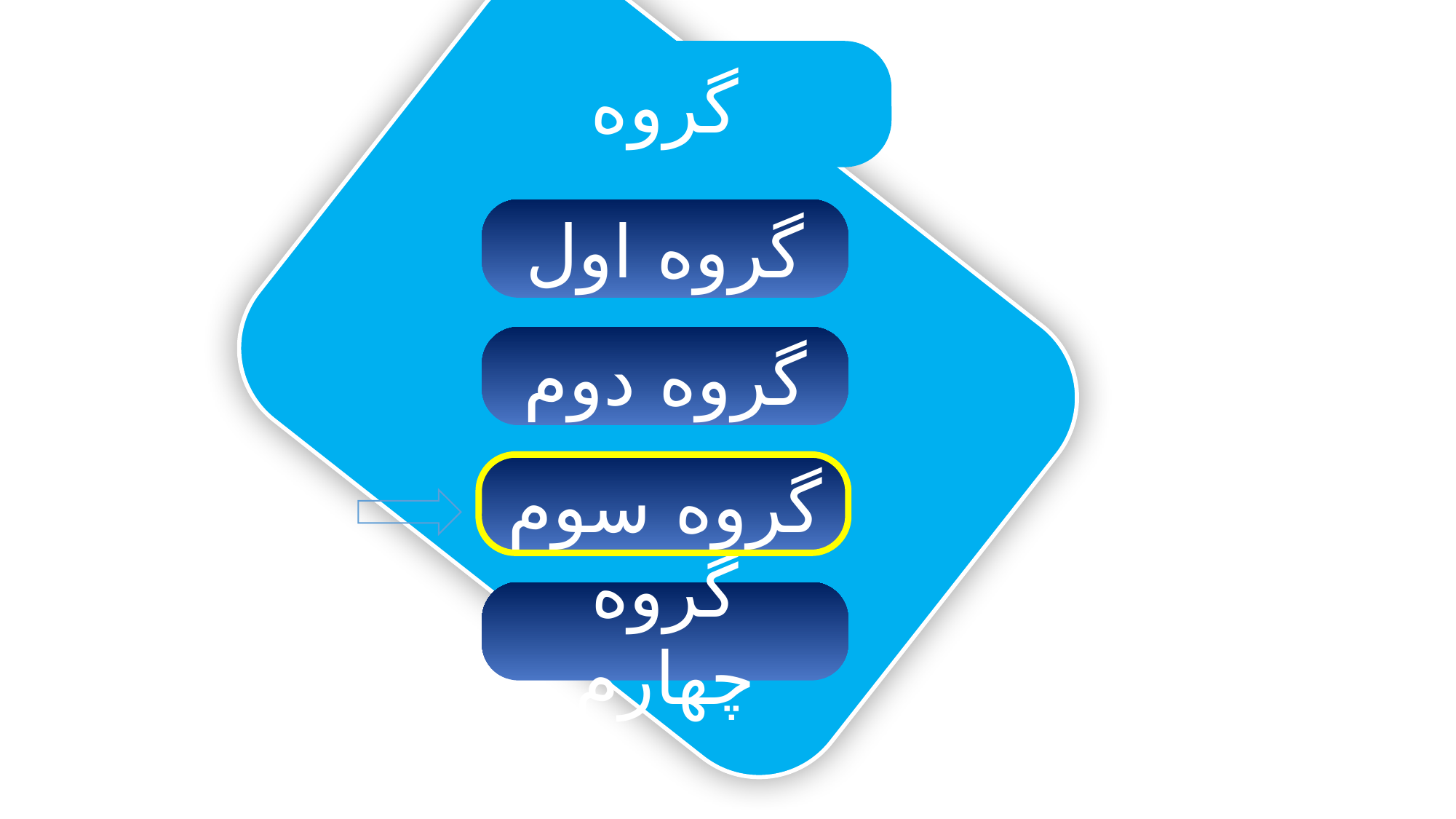

گروه
گروه اول
گروه دوم

گروه سوم
گروه چهارم